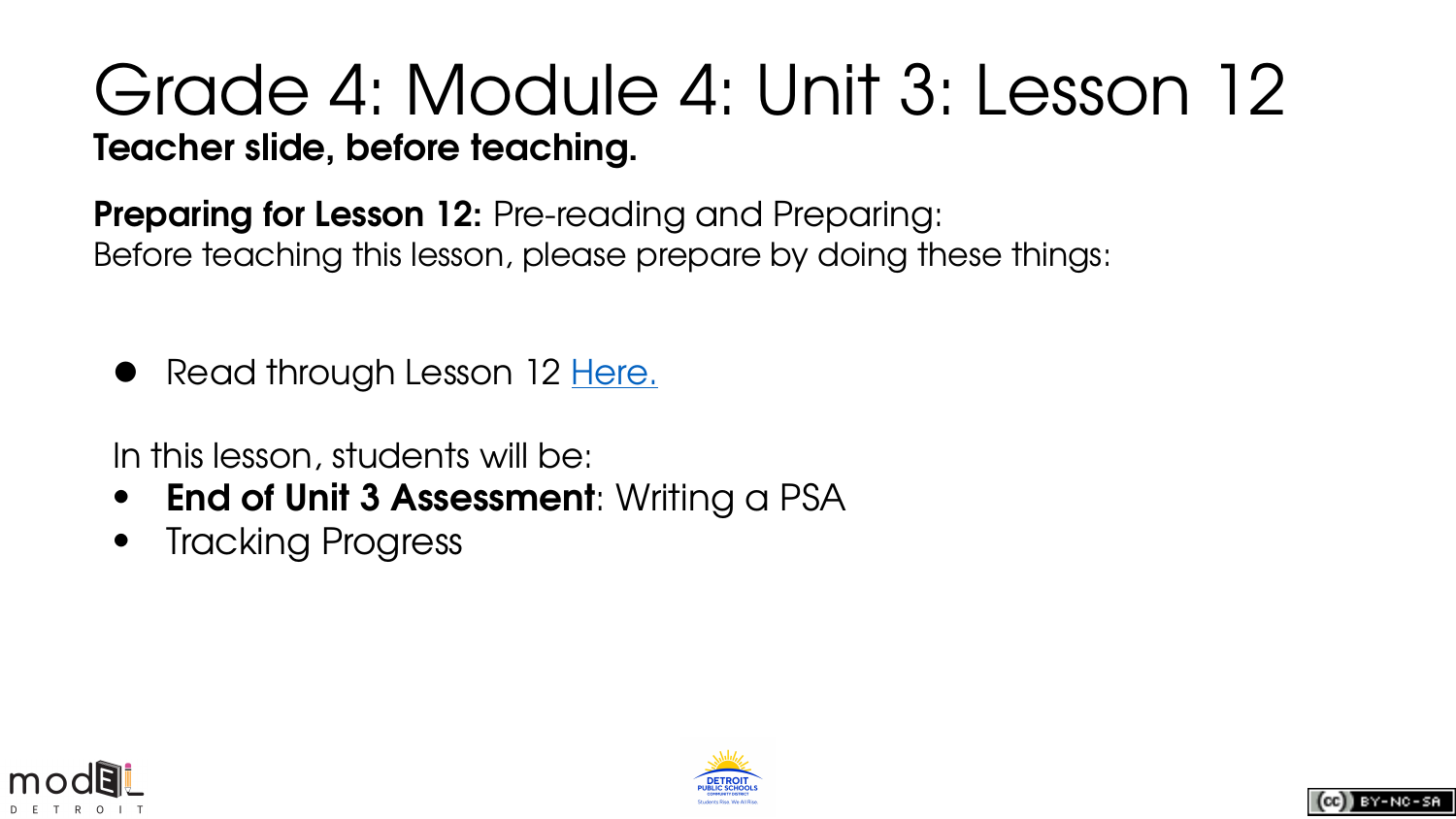

# Grade 4: Module 4: Unit 3: Lesson 12
Teacher slide, before teaching.
Preparing for Lesson 12: Pre-reading and Preparing:
Before teaching this lesson, please prepare by doing these things:

Read through Lesson 12 Here.
In this lesson, students will be:
End of Unit 3 Assessment: Writing a PSA
Tracking Progress